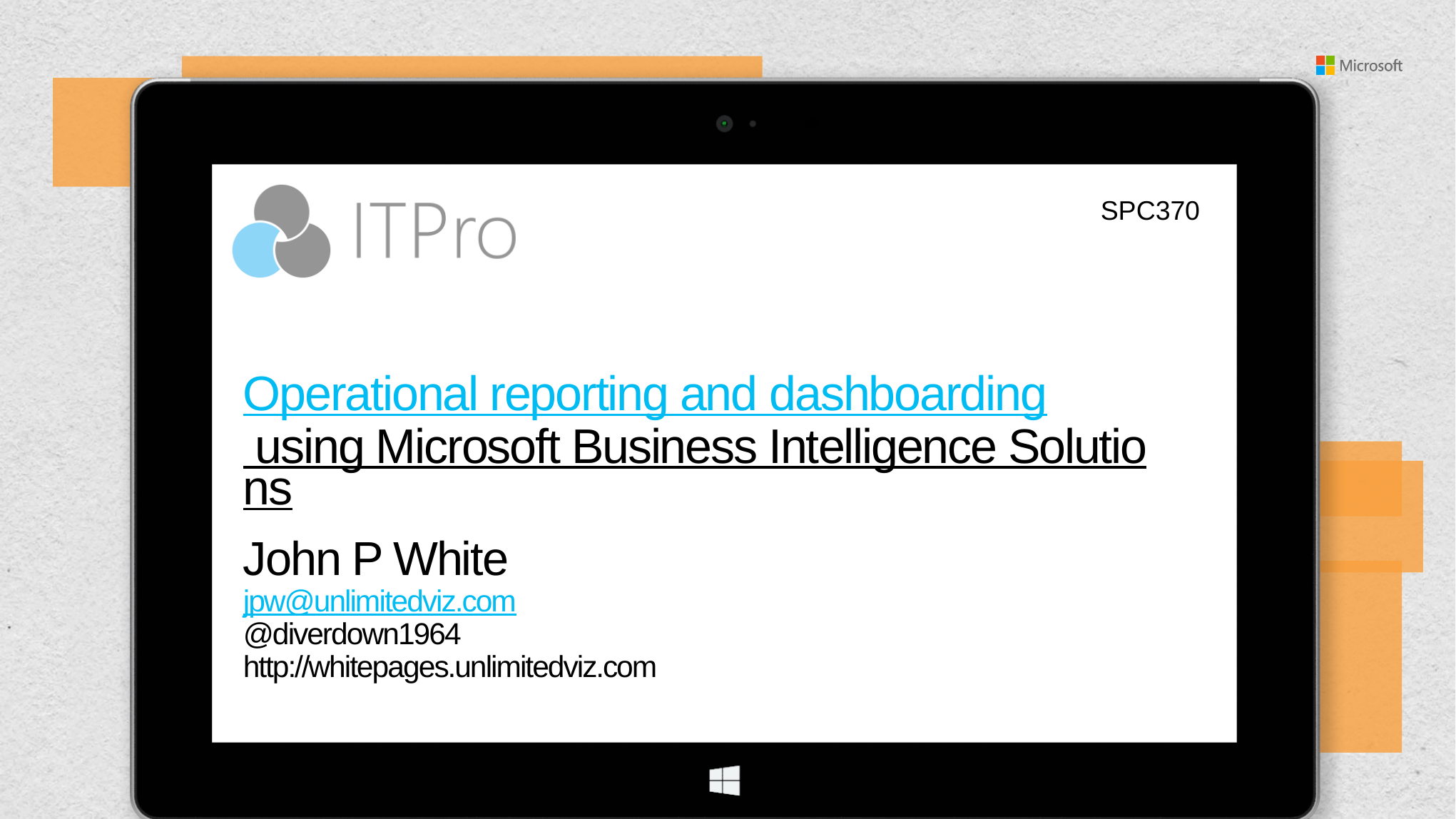

SPC370
# Operational reporting and dashboarding using Microsoft Business Intelligence Solutions
John P White
jpw@unlimitedviz.com
@diverdown1964
http://whitepages.unlimitedviz.com